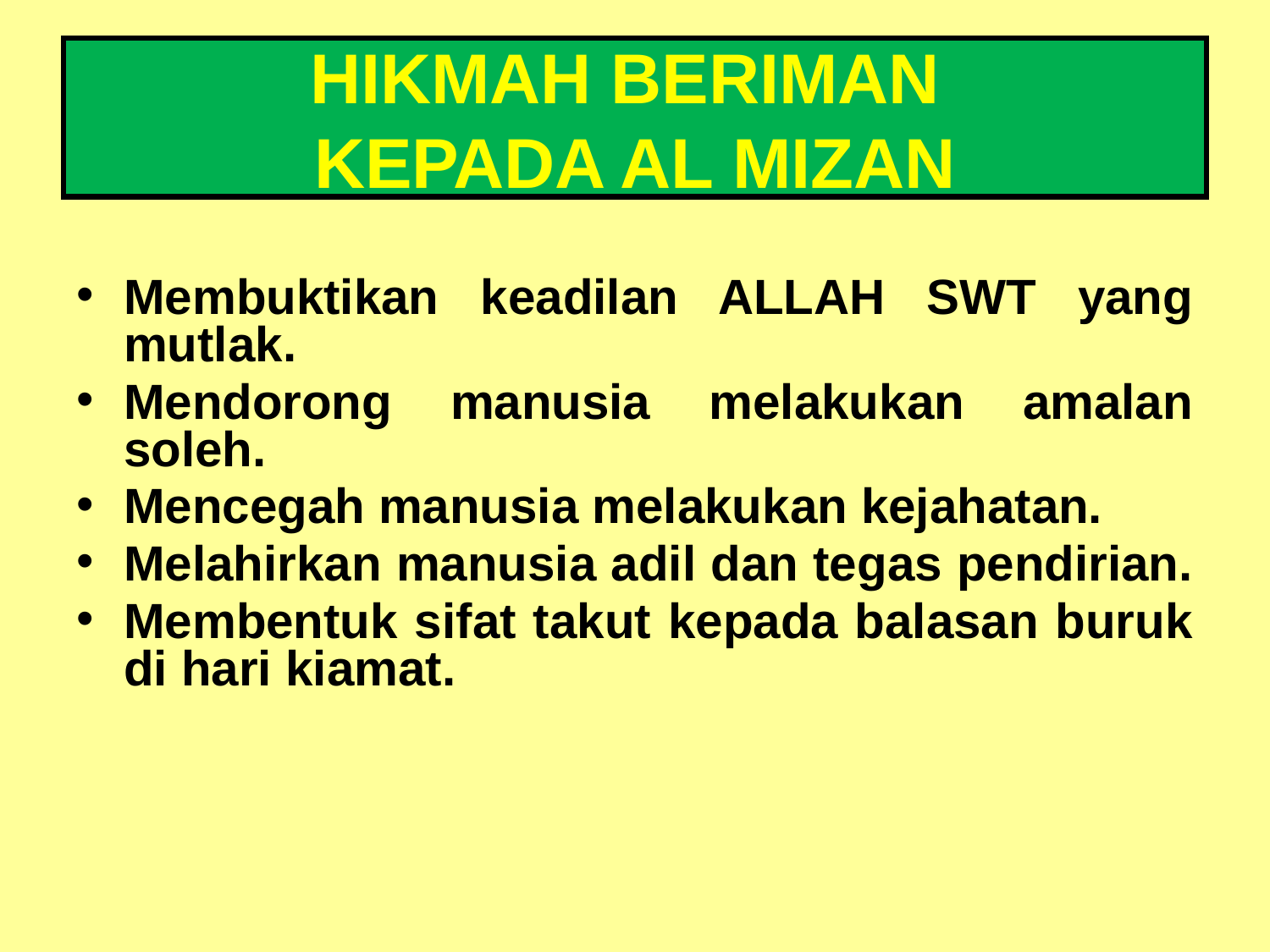

HIKMAH BERIMAN
KEPADA AL MIZAN

Membuktikan keadilan ALLAH SWT yang mutlak.
Mendorong manusia melakukan amalan soleh.
Mencegah manusia melakukan kejahatan.
Melahirkan manusia adil dan tegas pendirian.
Membentuk sifat takut kepada balasan buruk di hari kiamat.